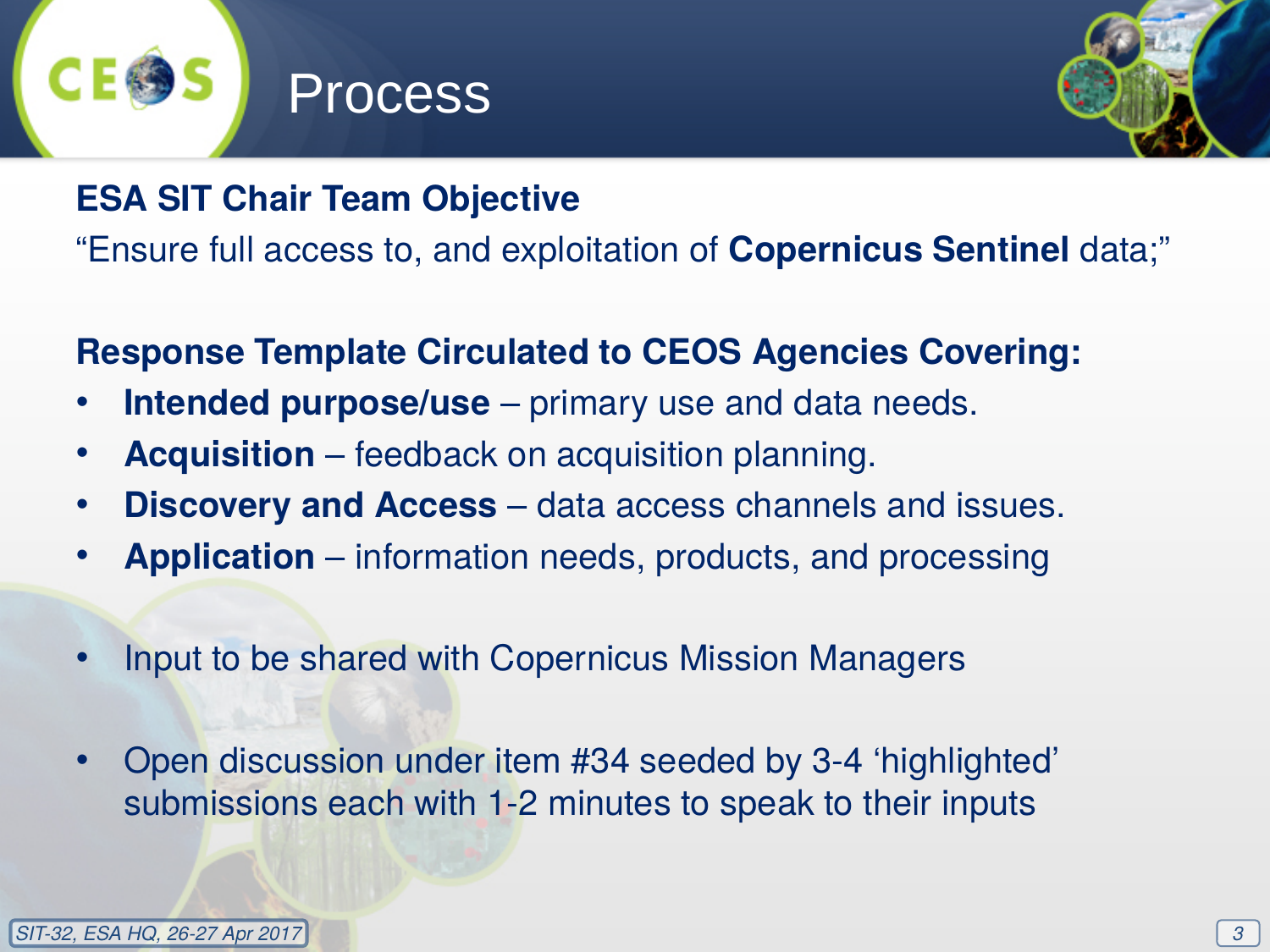

Process
ESA SIT Chair Team Objective
“Ensure full access to, and exploitation of Copernicus Sentinel data;”

Response Template Circulated to CEOS Agencies Covering:
Intended purpose/use – primary use and data needs.
Acquisition – feedback on acquisition planning.
Discovery and Access – data access channels and issues.
Application – information needs, products, and processing

Input to be shared with Copernicus Mission Managers

Open discussion under item #34 seeded by 3-4 ‘highlighted’ submissions each with 1-2 minutes to speak to their inputs
3